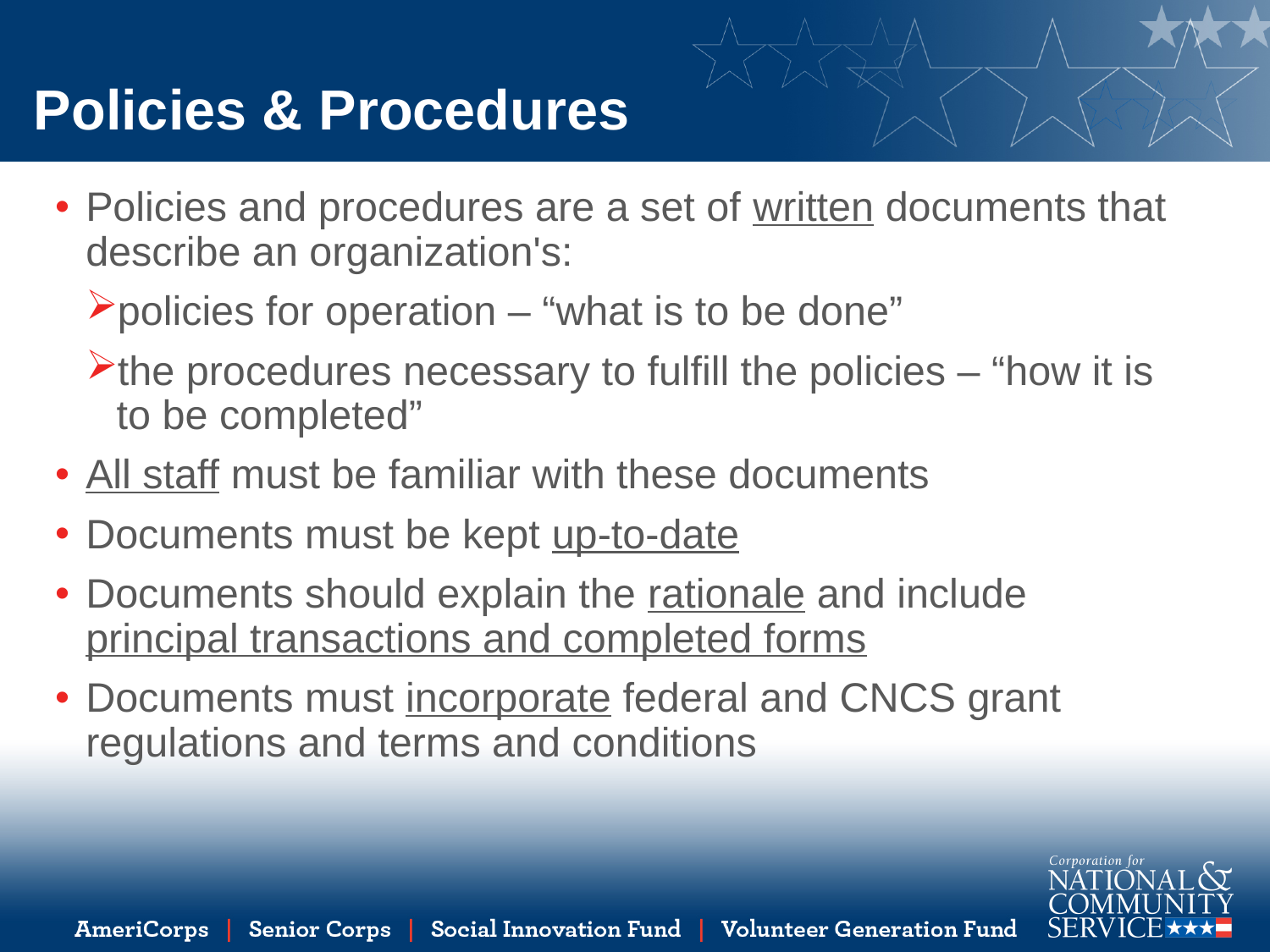

Policies & Procedures
Policies and procedures are a set of written documents that describe an organization's:
policies for operation – “what is to be done”
the procedures necessary to fulfill the policies – “how it is to be completed”
All staff must be familiar with these documents
Documents must be kept up-to-date
Documents should explain the rationale and include principal transactions and completed forms
Documents must incorporate federal and CNCS grant regulations and terms and conditions